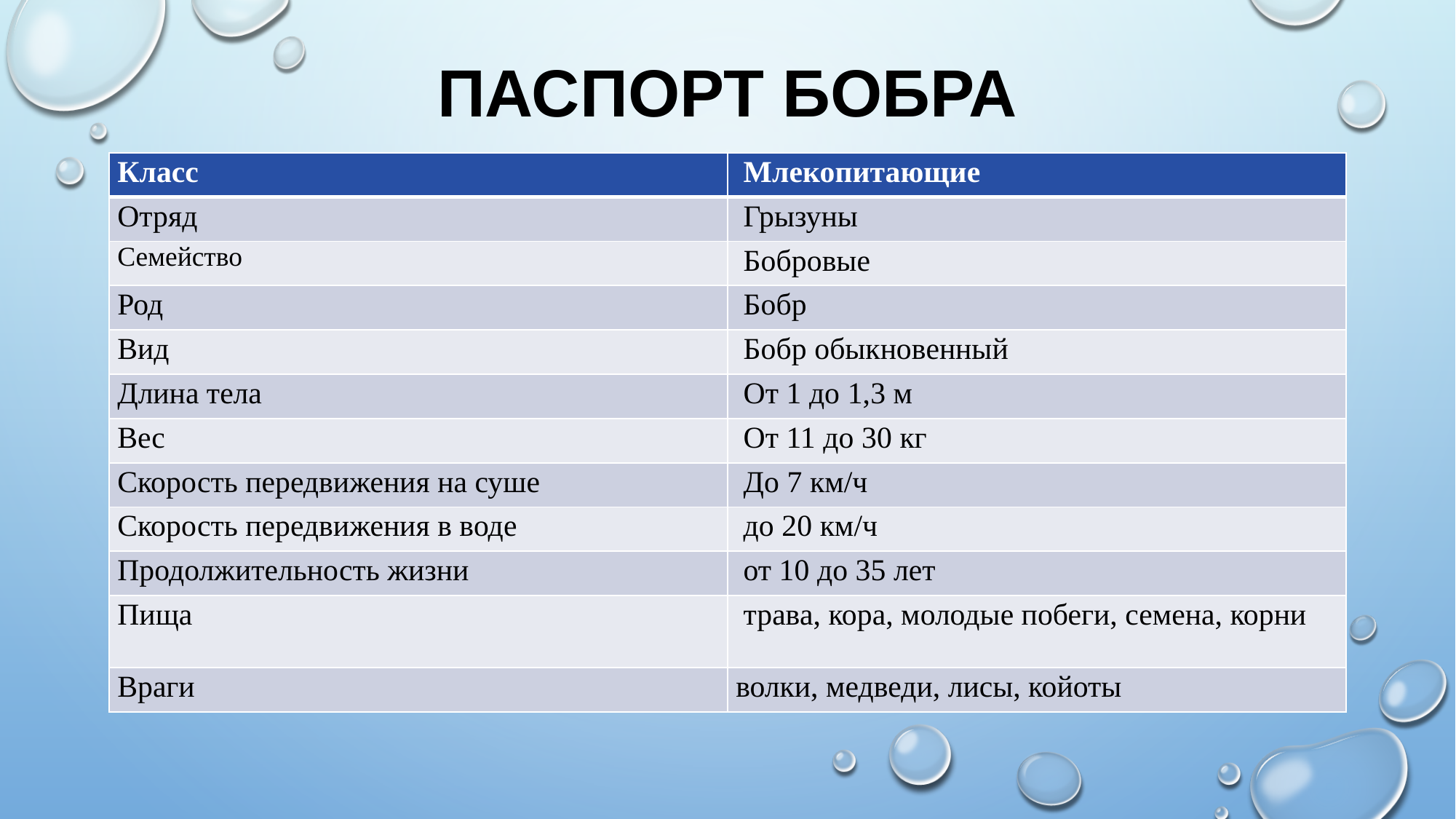

# Паспорт бобра
| Класс | Млекопитающие |
| --- | --- |
| Отряд | Грызуны |
| Семейство | Бобровые |
| Род | Бобр |
| Вид | Бобр обыкновенный |
| Длина тела | От 1 до 1,3 м |
| Вес | От 11 до 30 кг |
| Скорость передвижения на суше | До 7 км/ч |
| Скорость передвижения в воде | до 20 км/ч |
| Продолжительность жизни | от 10 до 35 лет |
| Пища | трава, кора, молодые побеги, семена, корни |
| Враги | волки, медведи, лисы, койоты |